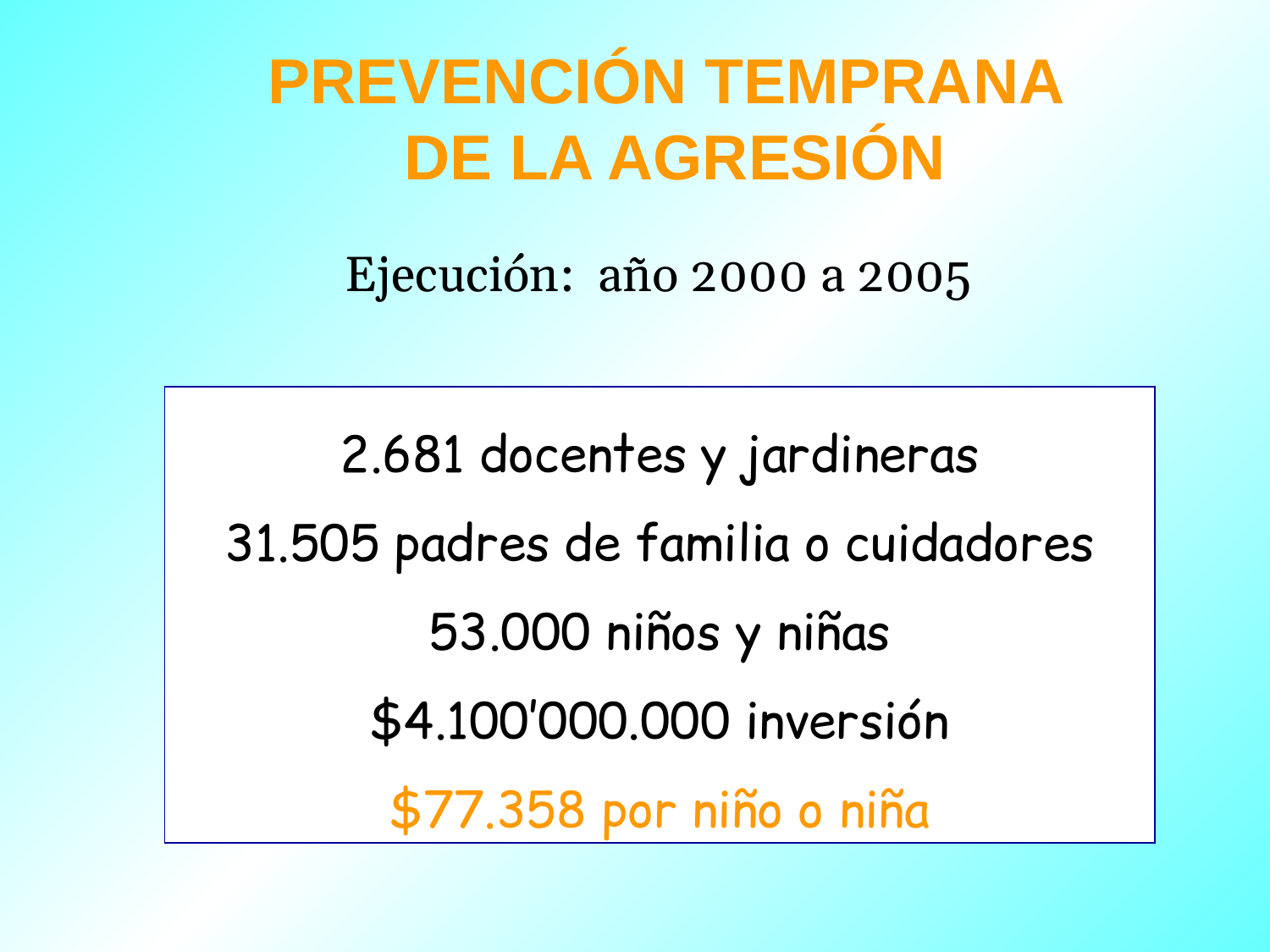

# PREVENCIÓN TEMPRANA DE LA AGRESIÓN
Ejecución:  año 2000 a 2005
2.681 docentes y jardineras
31.505 padres de familia o cuidadores
53.000 niños y niñas
$4.100’000.000 inversión
$77.358 por niño o niña